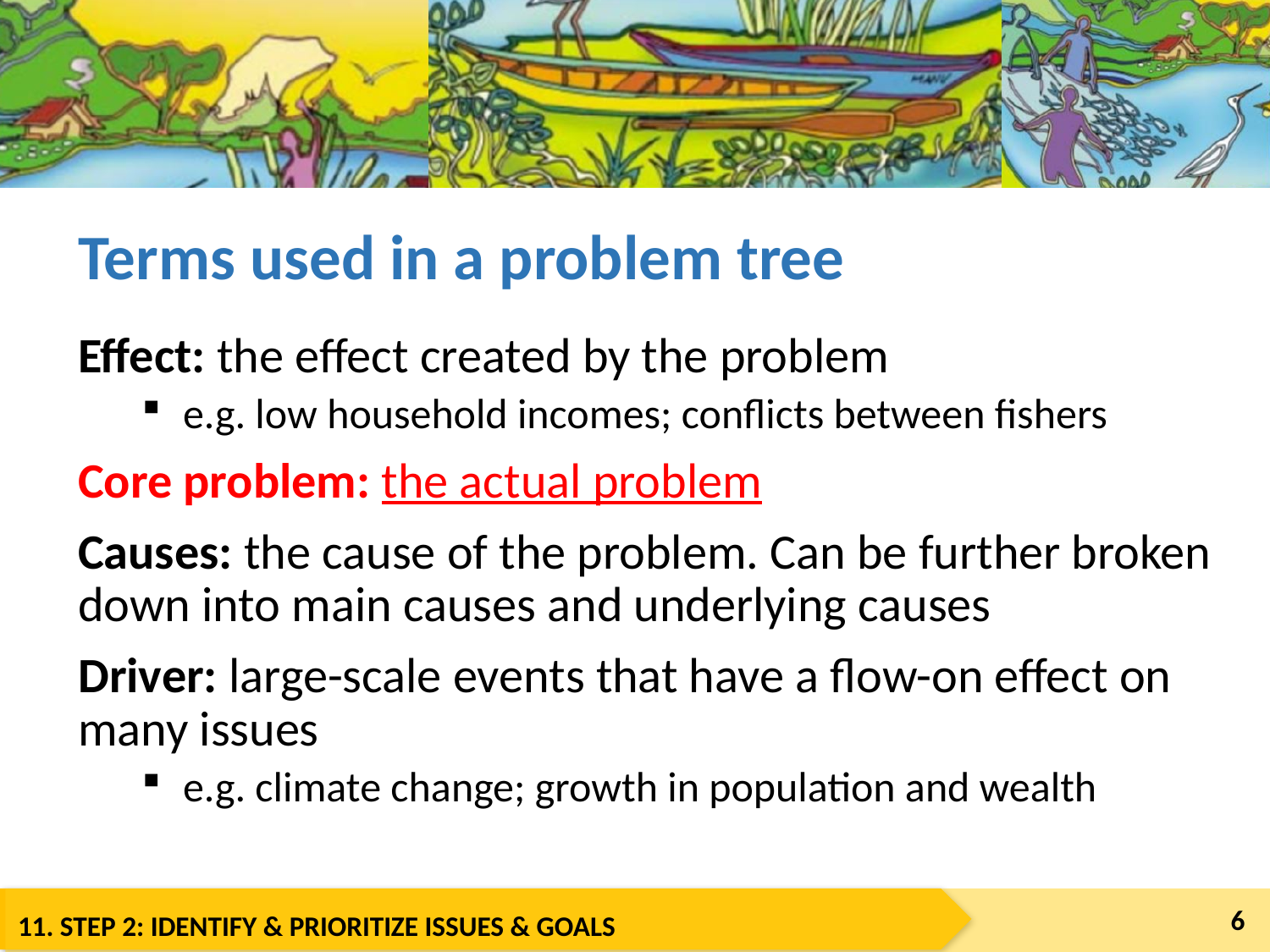

# Terms used in a problem tree
Effect: the effect created by the problem
 e.g. low household incomes; conflicts between fishers
Core problem: the actual problem
Causes: the cause of the problem. Can be further broken down into main causes and underlying causes
Driver: large-scale events that have a flow-on effect on many issues
 e.g. climate change; growth in population and wealth

6